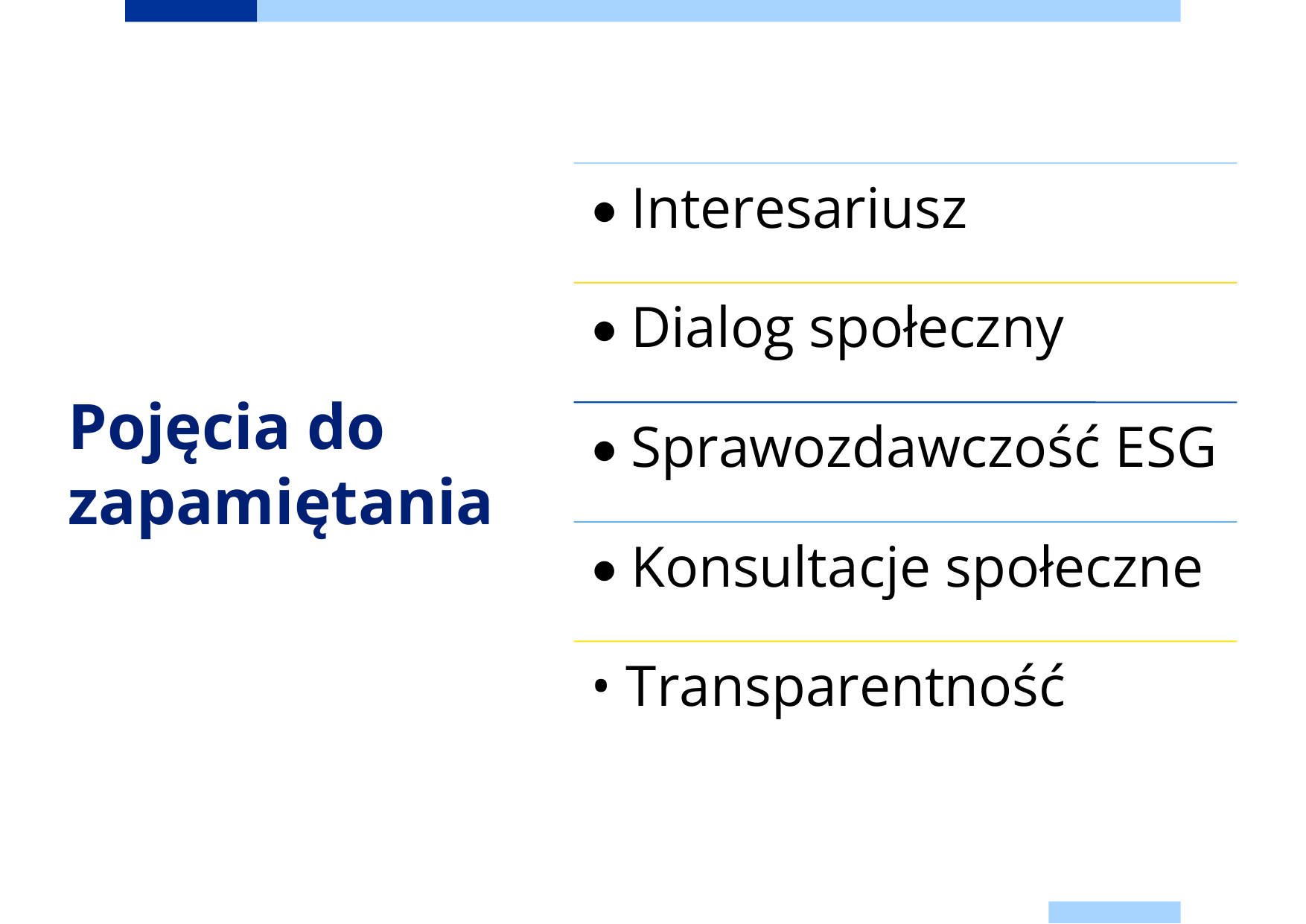

• Interesariusz
• Dialog społeczny
• Sprawozdawczość ESG
• Konsultacje społeczne
• Transparentność
# Pojęcia do zapamiętania